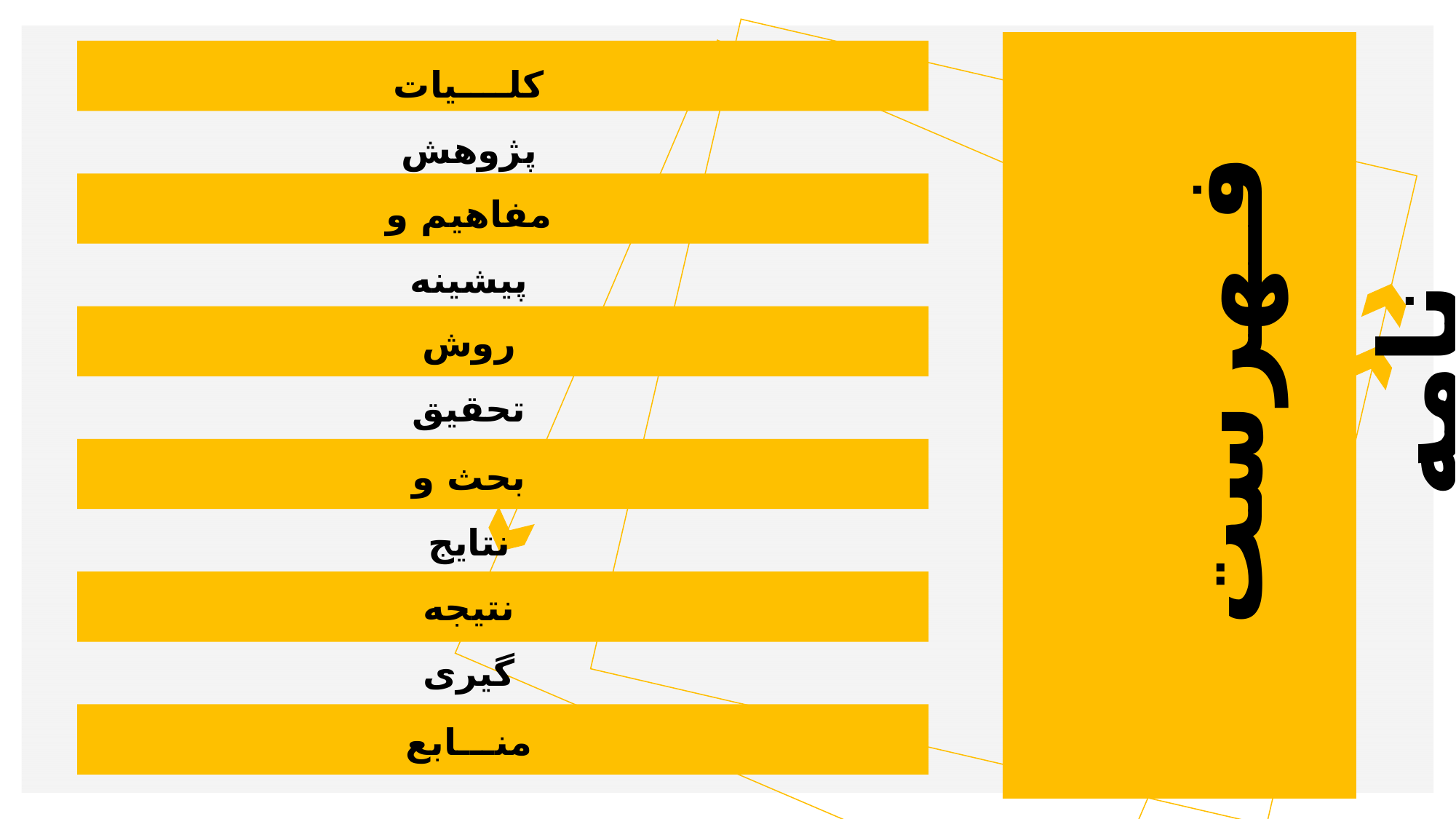

کلــــیات پژوهش
مفاهیم و پیشینه
روش تحقیق
فـهرست نامه
بحث و نتایج
نتیجه گیری
منـــابع